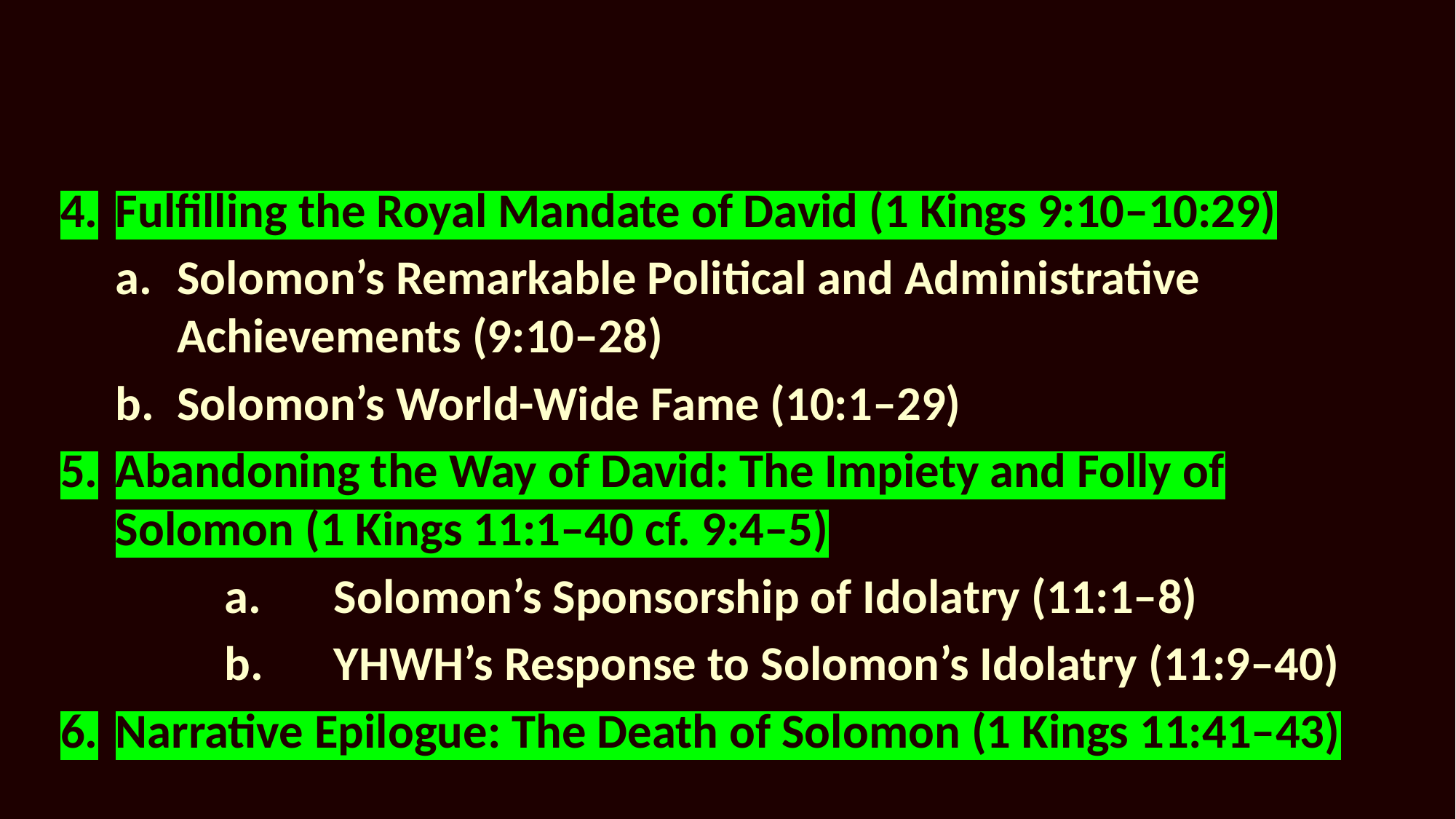

4.	Fulfilling the Royal Mandate of David (1 Kings 9:10–10:29)
Solomon’s Remarkable Political and Administrative Achievements (9:10–28)
Solomon’s World-Wide Fame (10:1–29)
5.	Abandoning the Way of David: The Impiety and Folly of Solomon (1 Kings 11:1–40 cf. 9:4–5)
		a.	Solomon’s Sponsorship of Idolatry (11:1–8)
		b.	YHWH’s Response to Solomon’s Idolatry (11:9–40)
6.	Narrative Epilogue: The Death of Solomon (1 Kings 11:41–43)